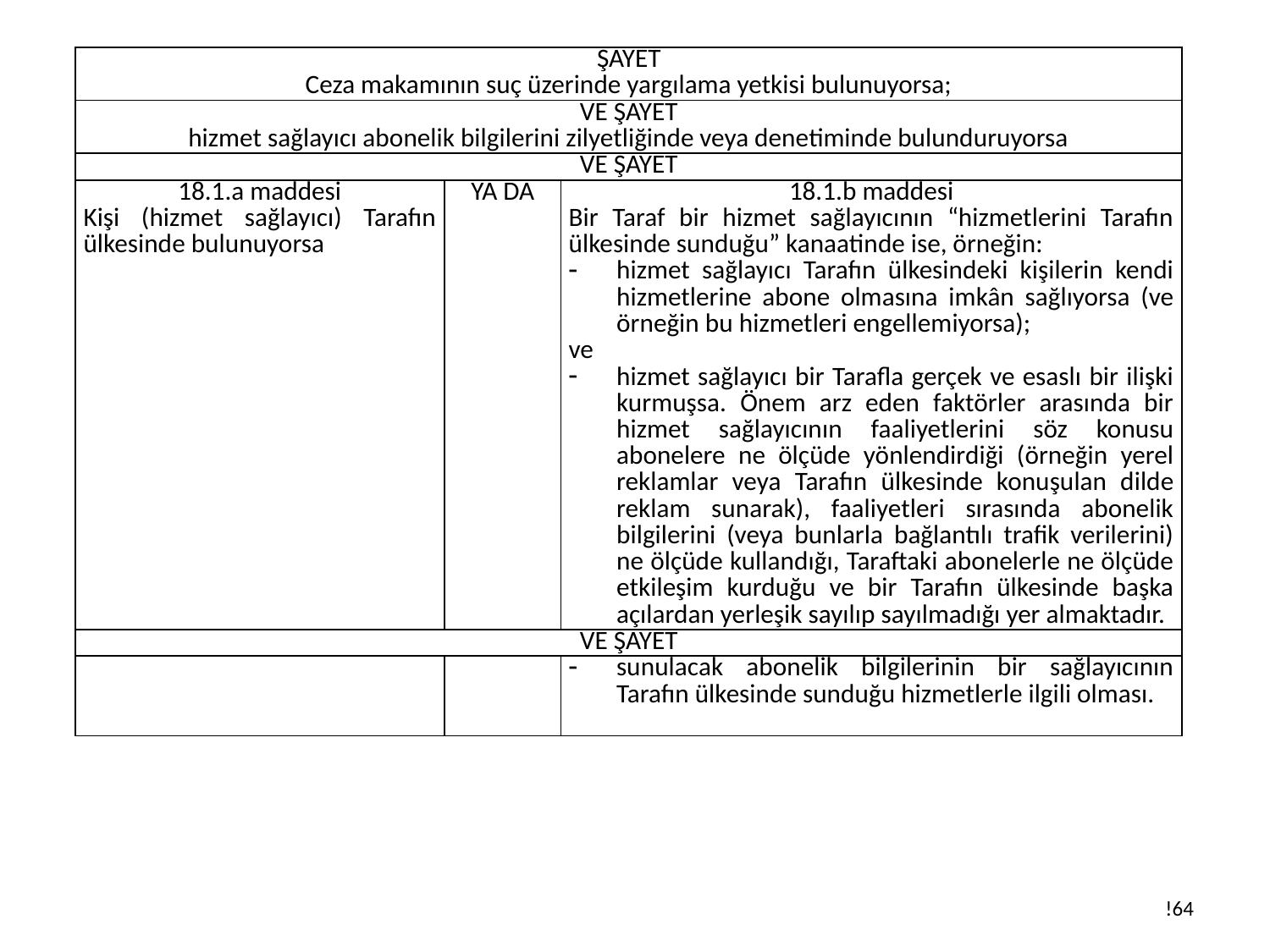

| ŞAYET Ceza makamının suç üzerinde yargılama yetkisi bulunuyorsa; |  |  |
| --- | --- | --- |
| VE ŞAYET hizmet sağlayıcı abonelik bilgilerini zilyetliğinde veya denetiminde bulunduruyorsa |  |  |
| VE ŞAYET |  |  |
| 18.1.a maddesi Kişi (hizmet sağlayıcı) Tarafın ülkesinde bulunuyorsa | YA DA | 18.1.b maddesi Bir Taraf bir hizmet sağlayıcının “hizmetlerini Tarafın ülkesinde sunduğu” kanaatinde ise, örneğin: hizmet sağlayıcı Tarafın ülkesindeki kişilerin kendi hizmetlerine abone olmasına imkân sağlıyorsa (ve örneğin bu hizmetleri engellemiyorsa); ve hizmet sağlayıcı bir Tarafla gerçek ve esaslı bir ilişki kurmuşsa. Önem arz eden faktörler arasında bir hizmet sağlayıcının faaliyetlerini söz konusu abonelere ne ölçüde yönlendirdiği (örneğin yerel reklamlar veya Tarafın ülkesinde konuşulan dilde reklam sunarak), faaliyetleri sırasında abonelik bilgilerini (veya bunlarla bağlantılı trafik verilerini) ne ölçüde kullandığı, Taraftaki abonelerle ne ölçüde etkileşim kurduğu ve bir Tarafın ülkesinde başka açılardan yerleşik sayılıp sayılmadığı yer almaktadır. |
| VE ŞAYET |  |  |
|  |  | sunulacak abonelik bilgilerinin bir sağlayıcının Tarafın ülkesinde sunduğu hizmetlerle ilgili olması. |
!64